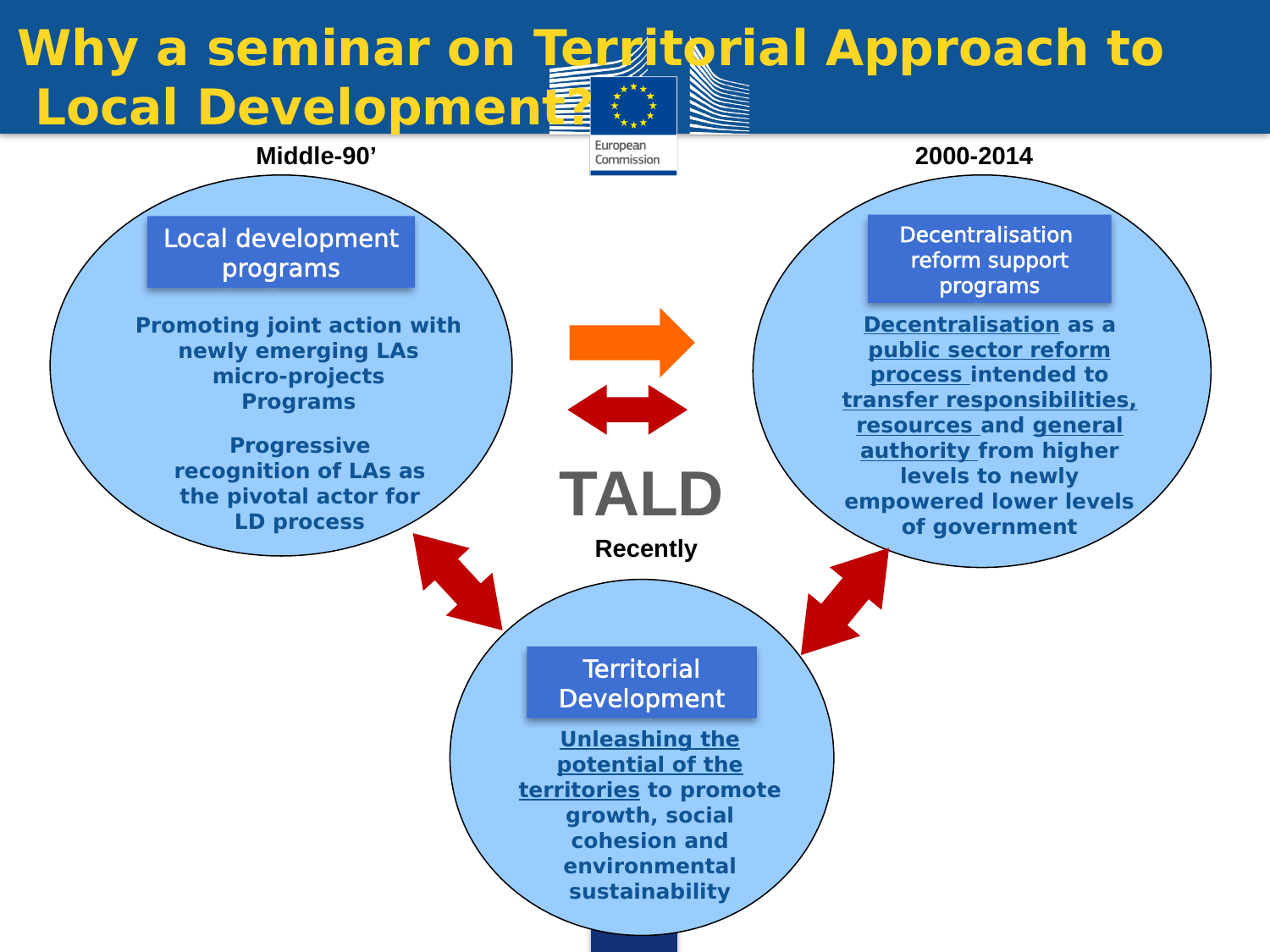

Why a seminar on Territorial Approach to
 Local Development?
Middle-90’
Local development programs
Promoting joint action with newly emerging LAs
micro-projects
Programs
Progressive recognition of LAs as the pivotal actor for LD process

2000-2014

Decentralisation
reform support programs
Decentralisation as a public sector reform process intended to transfer responsibilities, resources and general authority from higher levels to newly empowered lower levels of government

TALD
Recently

Territorial Development
Unleashing the potential of the territories to promote growth, social cohesion and environmental sustainability